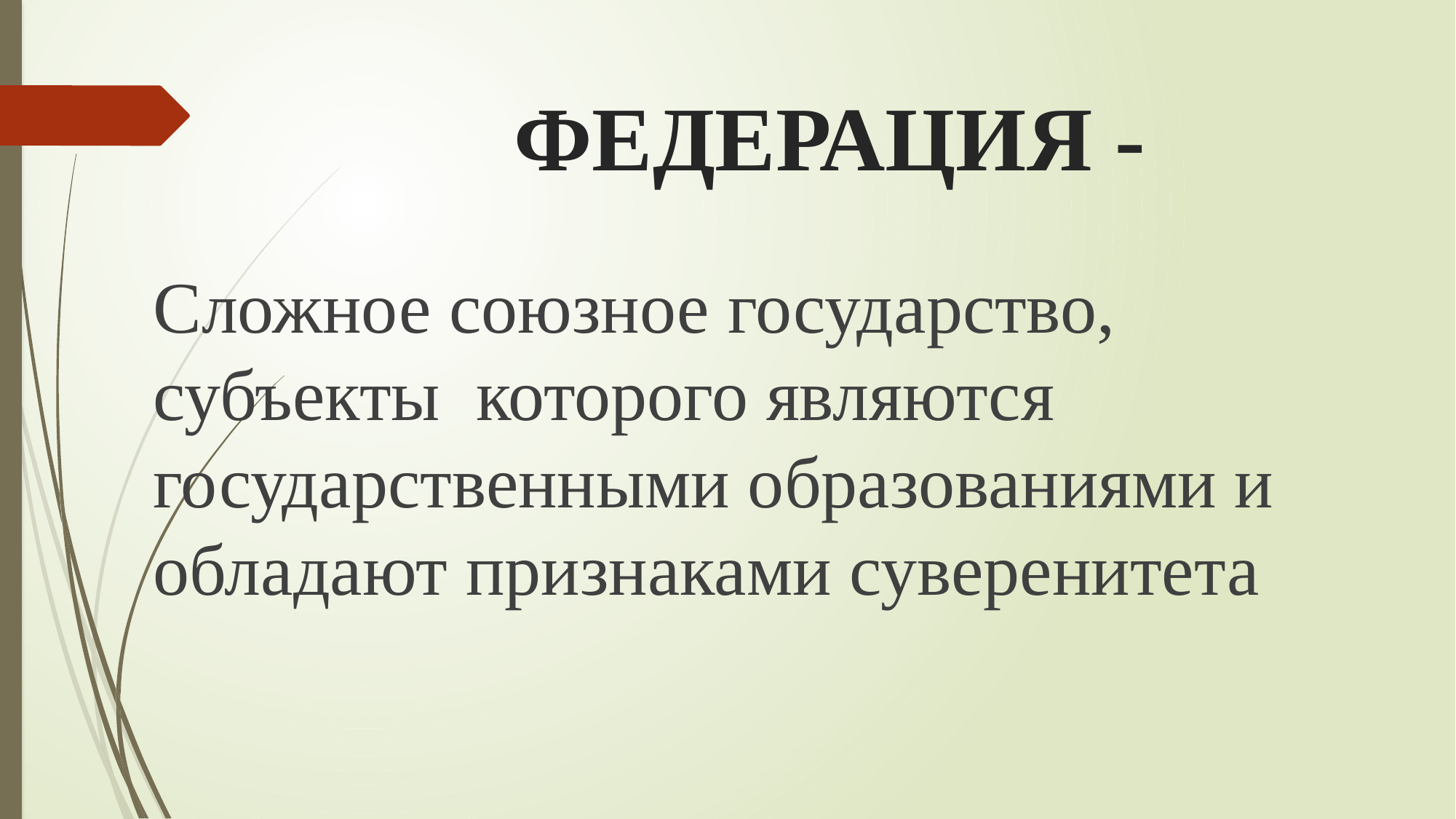

# ФЕДЕРАЦИЯ -
Сложное союзное государство, субъекты  которого являются государственными образованиями и обладают признаками суверенитета